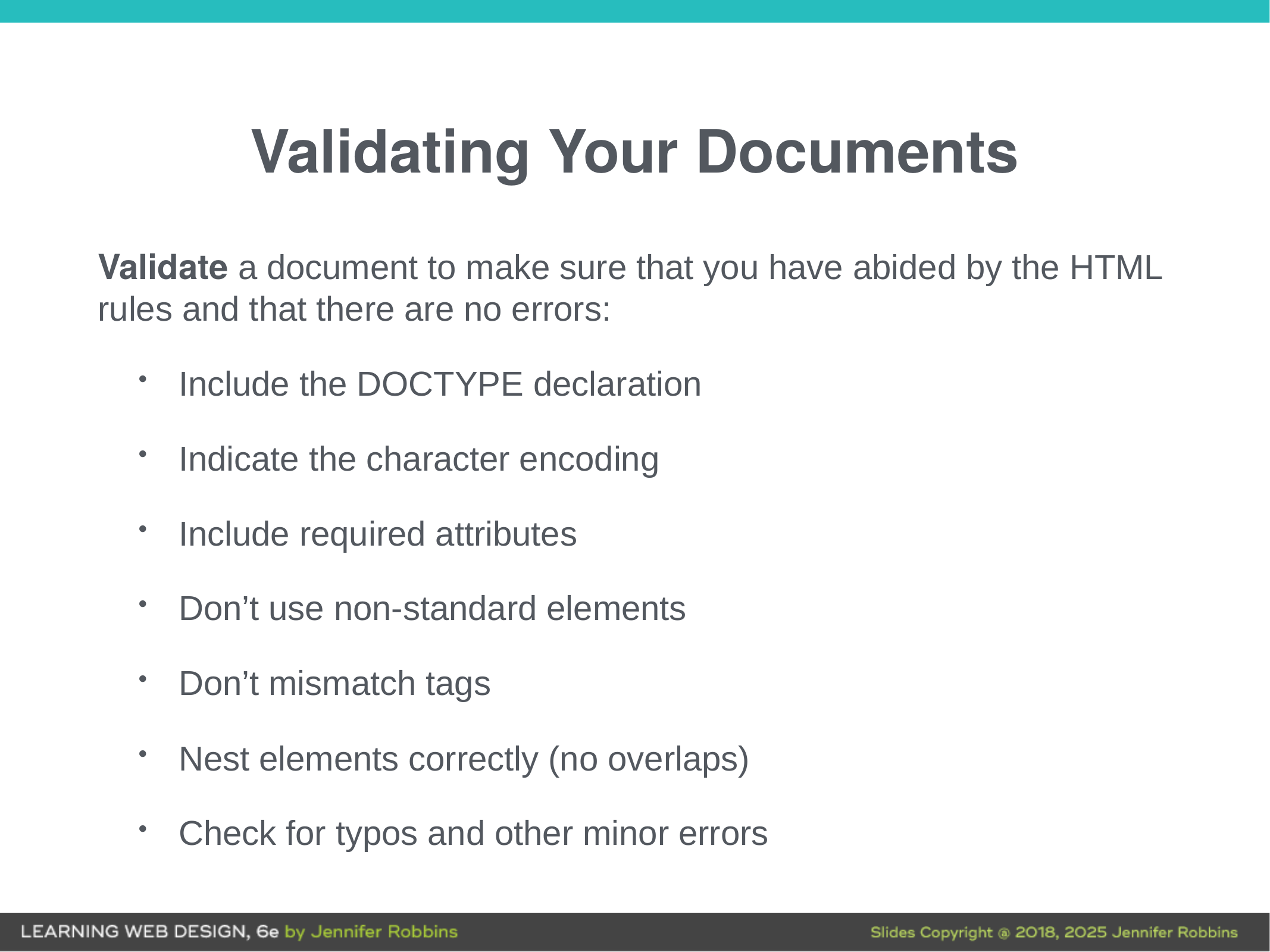

# Validating Your Documents
Validate a document to make sure that you have abided by the HTML rules and that there are no errors:
Include the DOCTYPE declaration
Indicate the character encoding
Include required attributes
Don’t use non-standard elements
Don’t mismatch tags
Nest elements correctly (no overlaps)
Check for typos and other minor errors